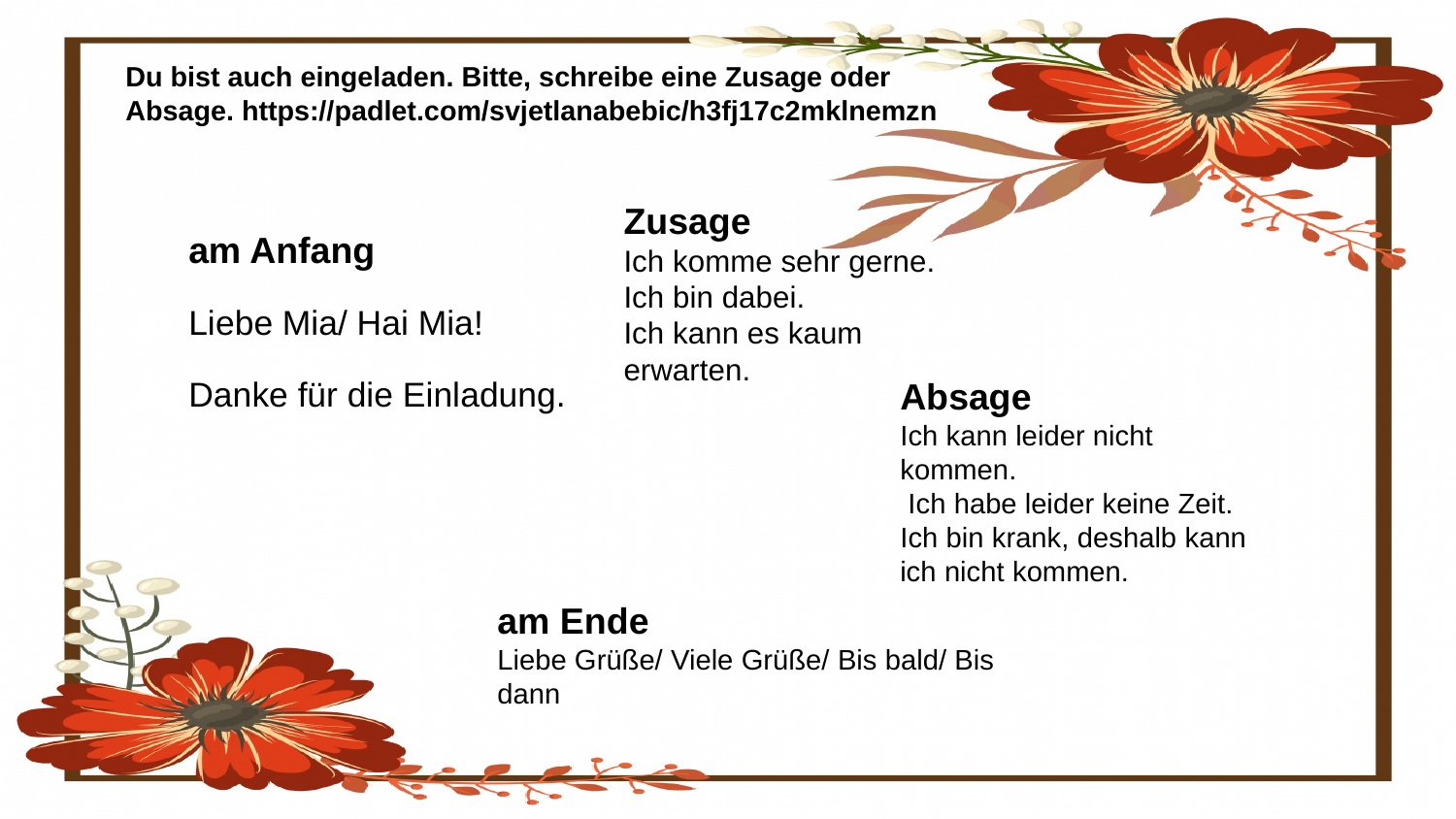

# Du bist auch eingeladen. Bitte, schreibe eine Zusage oder Absage. https://padlet.com/svjetlanabebic/h3fj17c2mklnemzn
Zusage
Ich komme sehr gerne.
Ich bin dabei.
Ich kann es kaum erwarten.
am Anfang
Liebe Mia/ Hai Mia!
Danke für die Einladung.
Absage
Ich kann leider nicht kommen.
 Ich habe leider keine Zeit.
Ich bin krank, deshalb kann ich nicht kommen.
am Ende
Liebe Grüße/ Viele Grüße/ Bis bald/ Bis dann